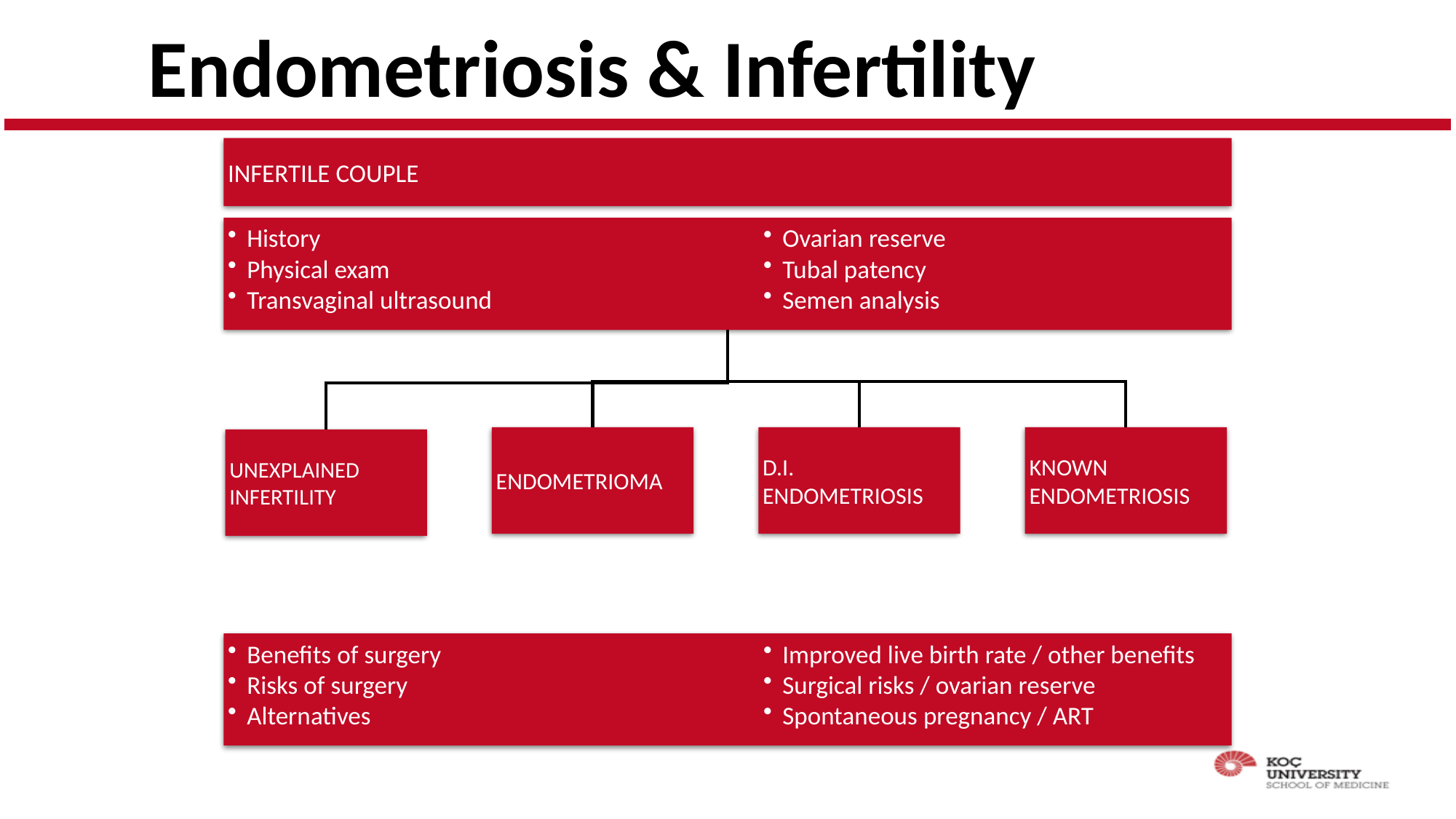

# Endometriosis & Infertility
INFERTILE COUPLE
History
Physical exam
Transvaginal ultrasound
Ovarian reserve
Tubal patency
Semen analysis
ENDOMETRIOMA
D.I.
ENDOMETRIOSIS
KNOWN ENDOMETRIOSIS
UNEXPLAINED INFERTILITY
Benefits of surgery
Risks of surgery
Alternatives
Improved live birth rate / other benefits
Surgical risks / ovarian reserve
Spontaneous pregnancy / ART